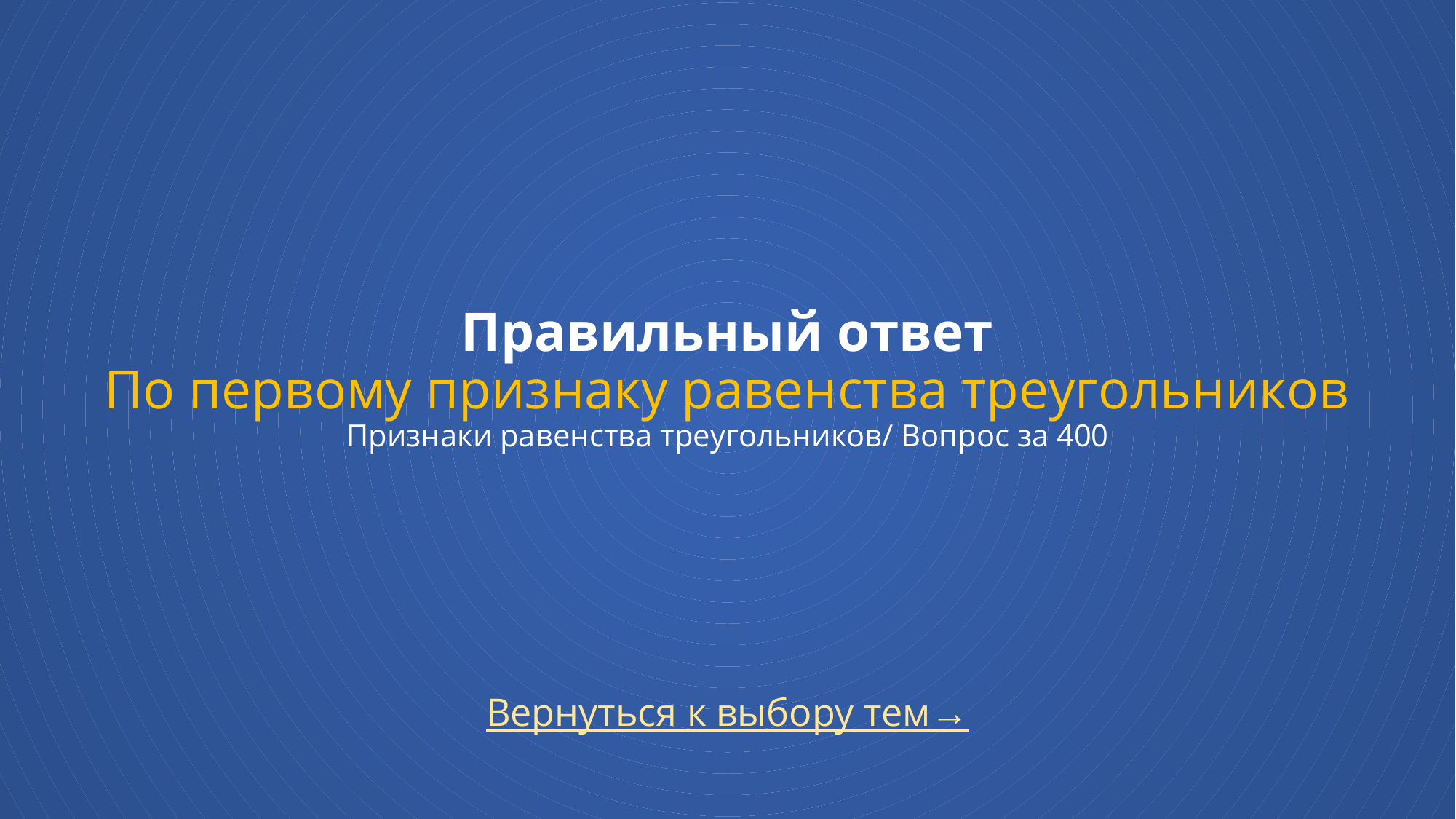

# Правильный ответ По первому признаку равенства треугольников Признаки равенства треугольников/ Вопрос за 400
Вернуться к выбору тем→